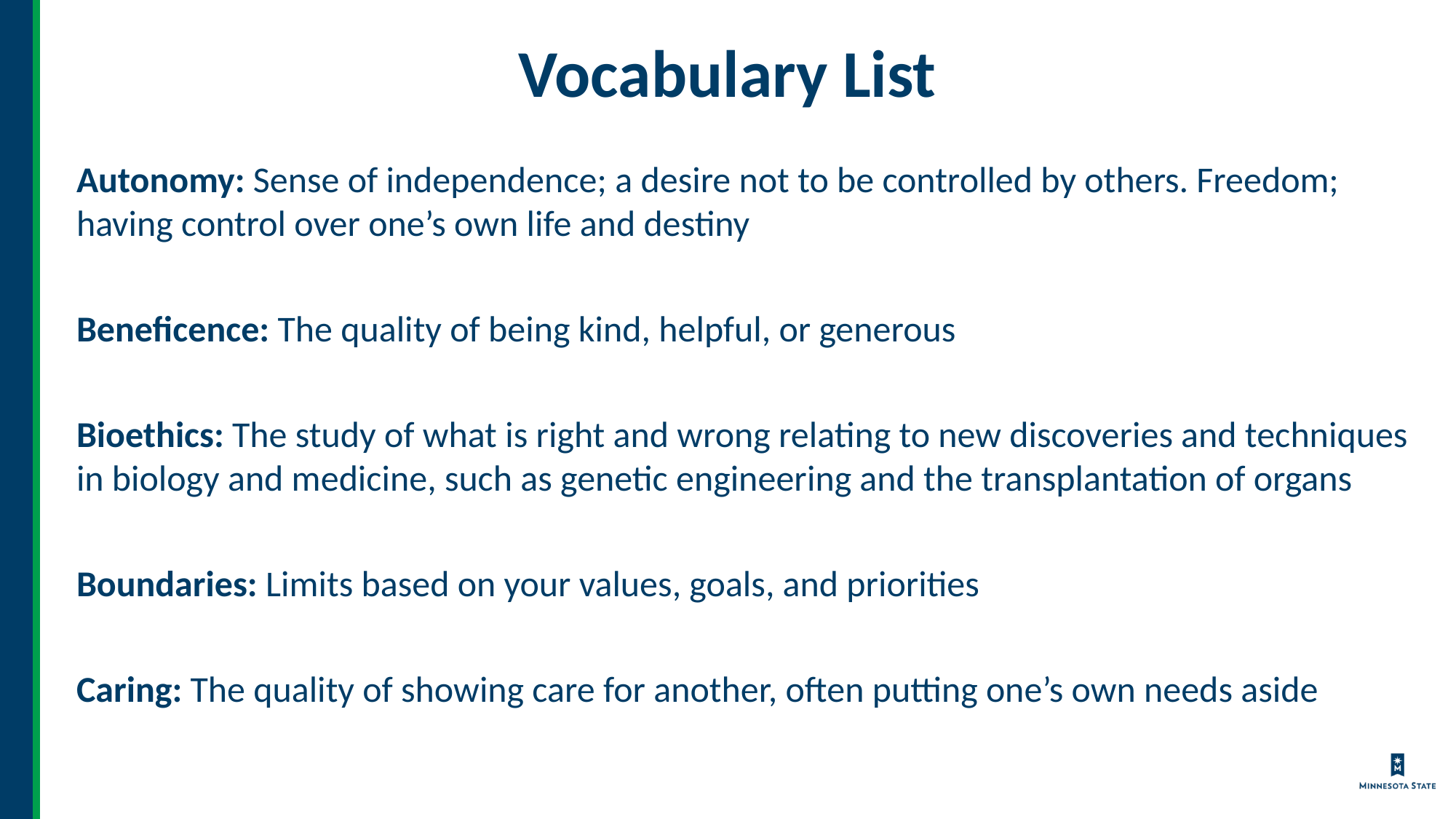

# Vocabulary List
Autonomy: Sense of independence; a desire not to be controlled by others. Freedom; having control over one’s own life and destiny

Beneficence: The quality of being kind, helpful, or generous

Bioethics: The study of what is right and wrong relating to new discoveries and techniques in biology and medicine, such as genetic engineering and the transplantation of organs

Boundaries: Limits based on your values, goals, and priorities

Caring: The quality of showing care for another, often putting one’s own needs aside